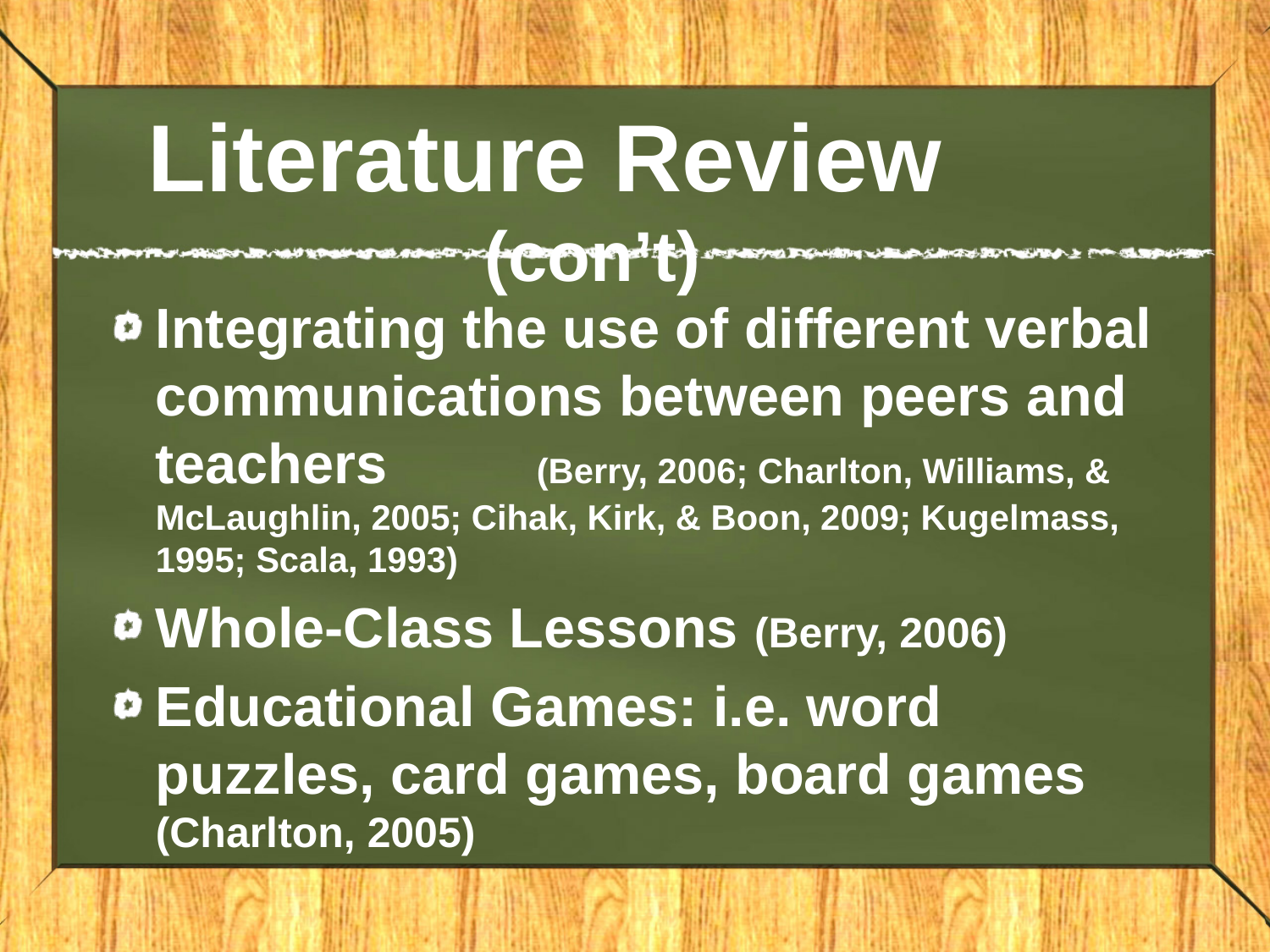

# Literature Review	(con’t)
Integrating the use of different verbal communications between peers and teachers		(Berry, 2006; Charlton, Williams, & McLaughlin, 2005; Cihak, Kirk, & Boon, 2009; Kugelmass, 1995; Scala, 1993)
Whole-Class Lessons (Berry, 2006)
Educational Games: i.e. word puzzles, card games, board games (Charlton, 2005)